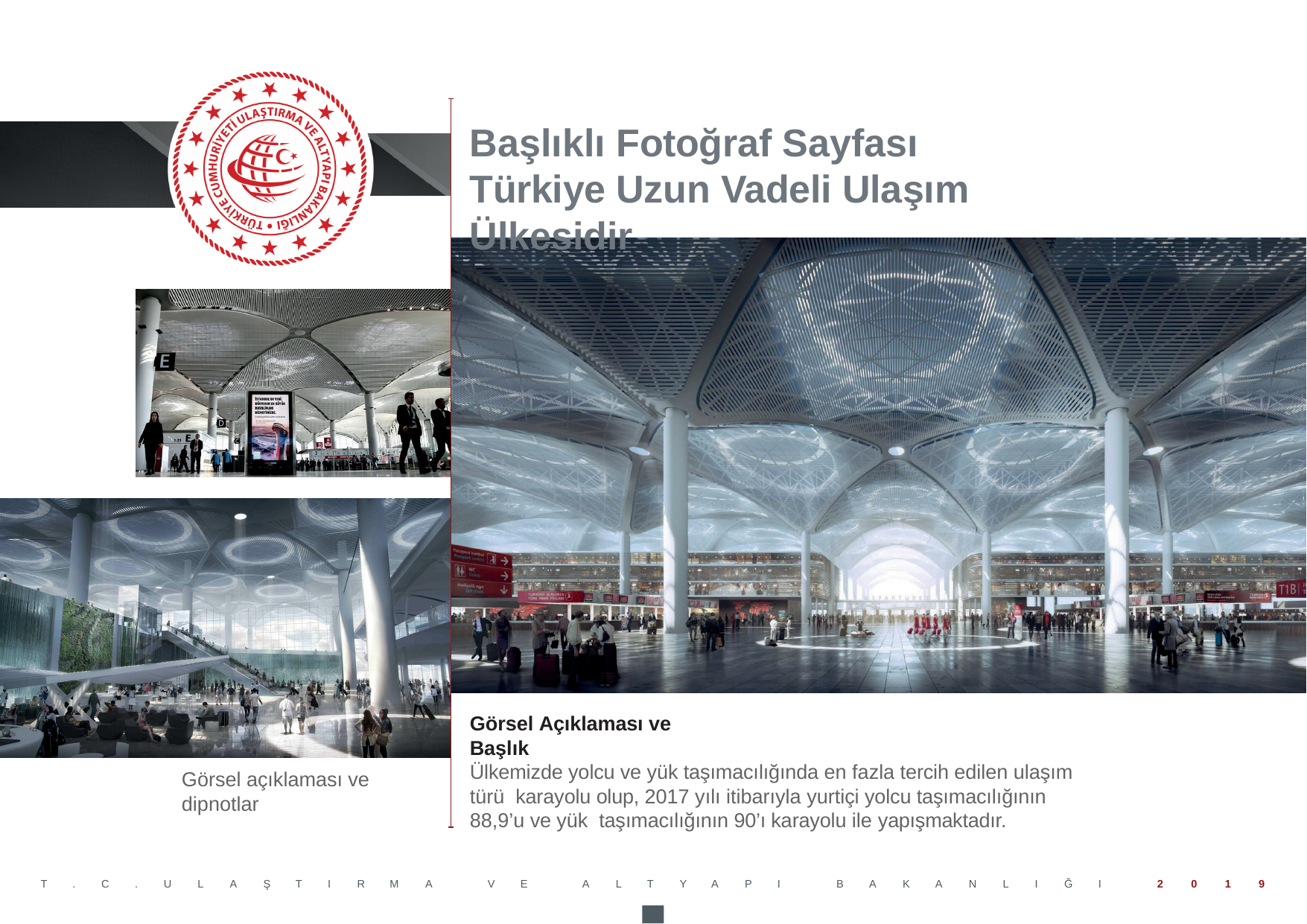

# Başlıklı Fotoğraf Sayfası
Türkiye Uzun Vadeli Ulaşım Ülkesidir

Görsel Açıklaması ve Başlık
Ülkemizde yolcu ve yük taşımacılığında en fazla tercih edilen ulaşım türü  karayolu olup, 2017 yılı itibarıyla yurtiçi yolcu taşımacılığının 88,9’u ve yük  taşımacılığının 90’ı karayolu ile yapışmaktadır.
Görsel açıklaması ve dipnotlar

2
0
1
9
T
.
C
.
U
L
A
Ş
T
I
R
M
A
V
E
A
L
T
Y
A
P
I
B
A
K
A
N
L
I
Ğ
I